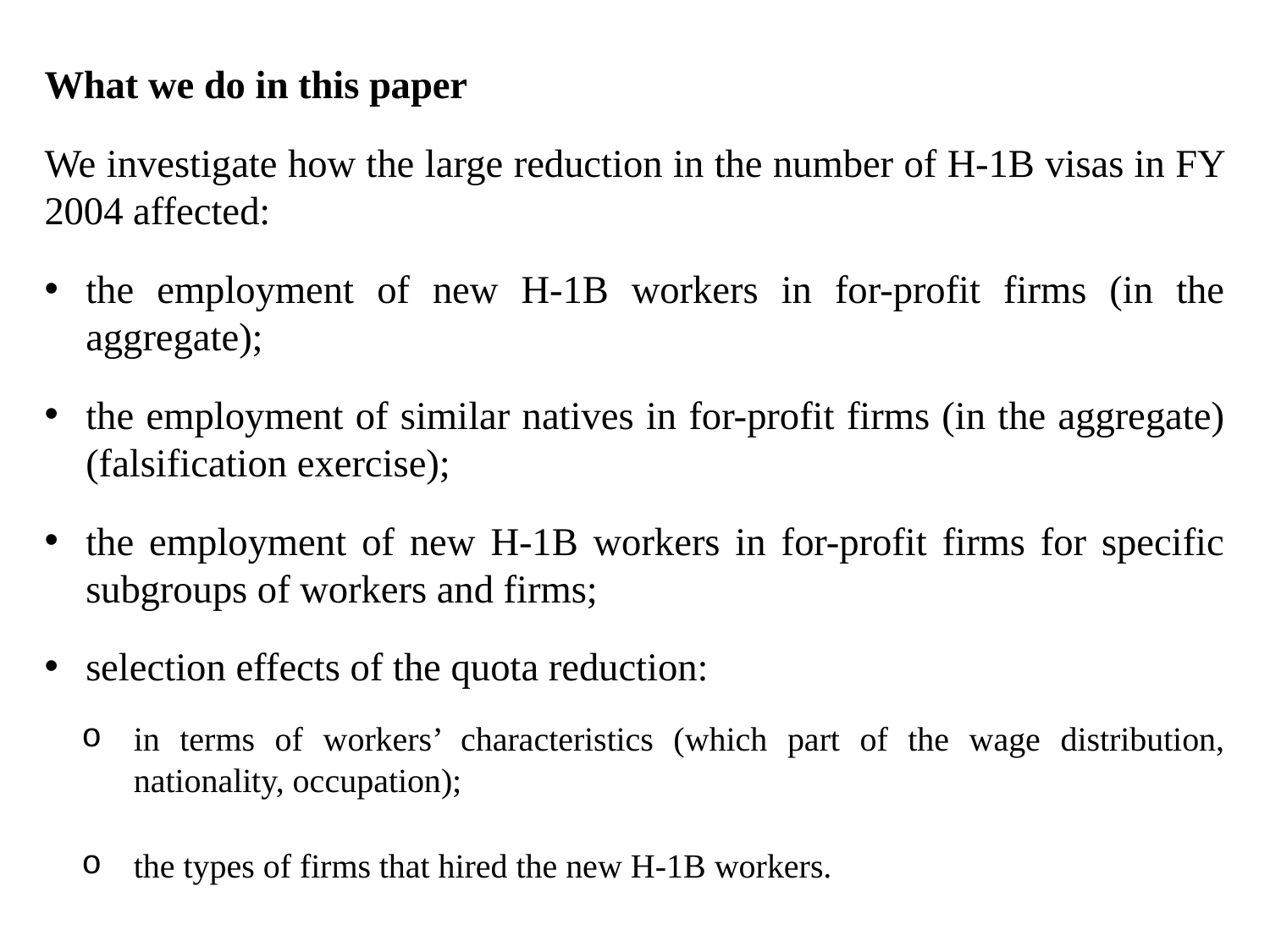

What we do in this paper

We investigate how the large reduction in the number of H-1B visas in FY 2004 affected:

the employment of new H-1B workers in for-profit firms (in the aggregate);

the employment of similar natives in for-profit firms (in the aggregate) (falsification exercise);

the employment of new H-1B workers in for-profit firms for specific subgroups of workers and firms;

selection effects of the quota reduction:

in terms of workers’ characteristics (which part of the wage distribution, nationality, occupation);

the types of firms that hired the new H-1B workers.